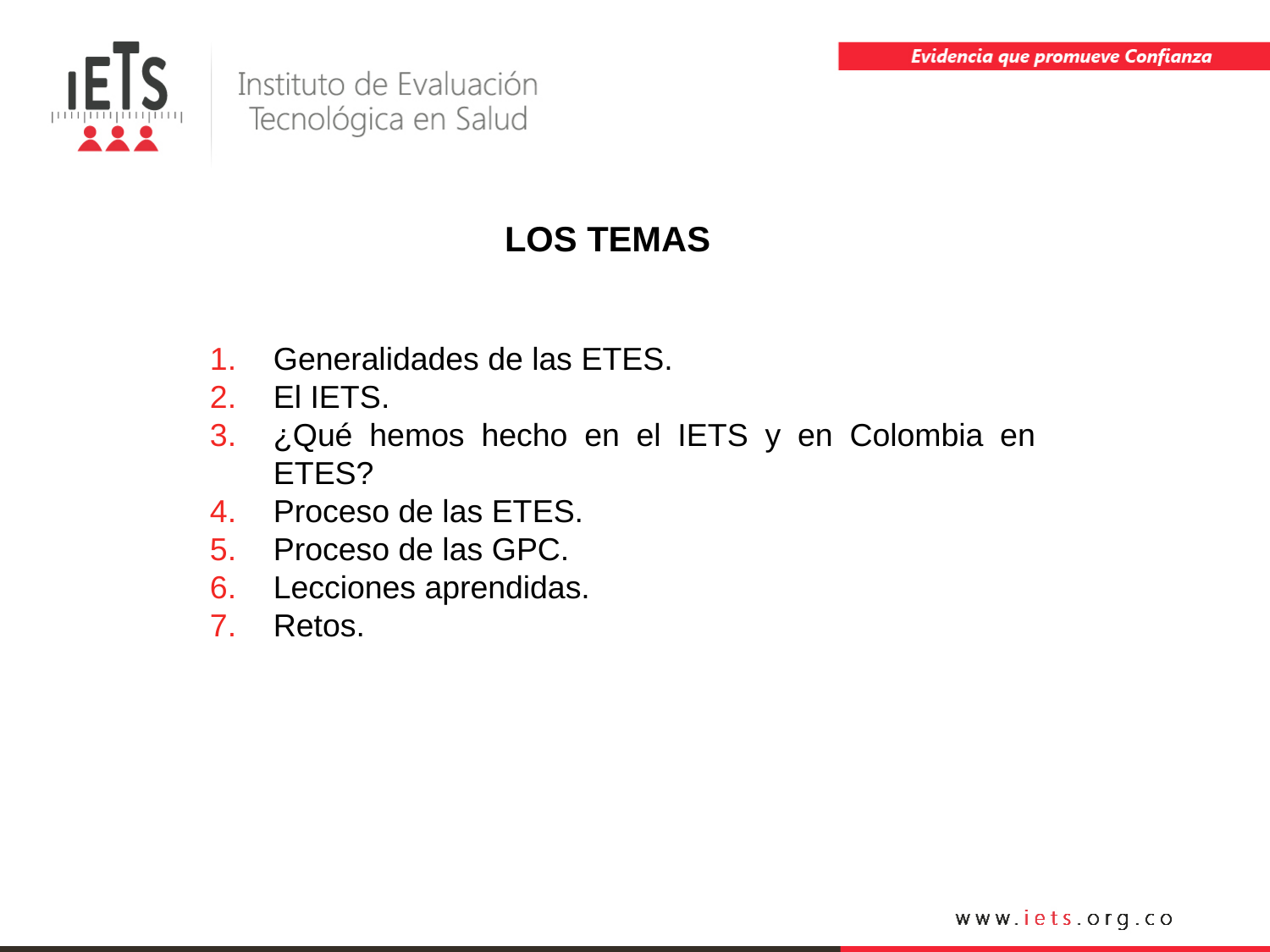

LOS TEMAS
Generalidades de las ETES.
El IETS.
¿Qué hemos hecho en el IETS y en Colombia en ETES?
Proceso de las ETES.
Proceso de las GPC.
Lecciones aprendidas.
Retos.